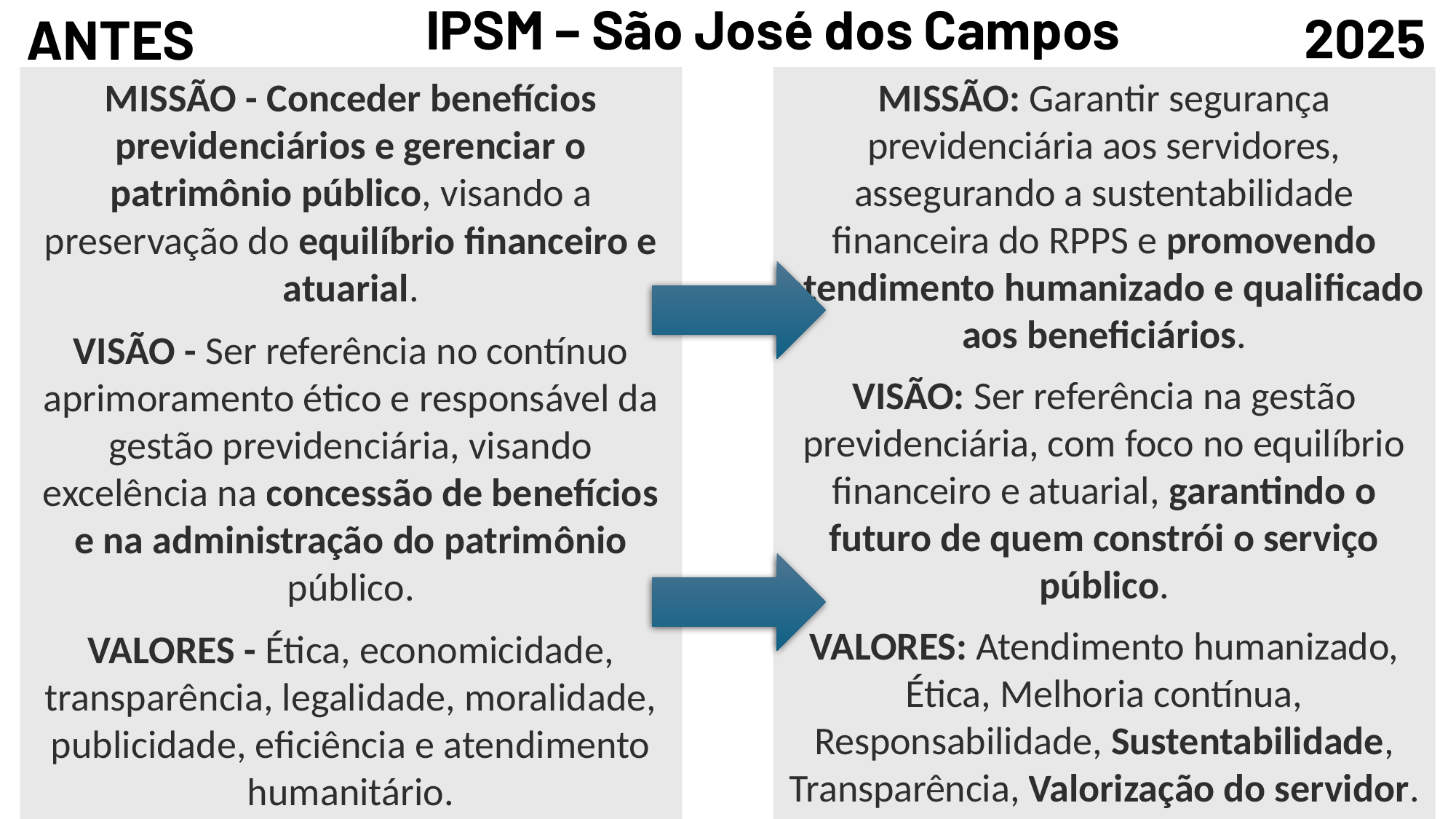

ANTES
IPSM – São José dos Campos
2025
MISSÃO - Conceder benefícios previdenciários e gerenciar o patrimônio público, visando a preservação do equilíbrio financeiro e atuarial.
VISÃO - Ser referência no contínuo aprimoramento ético e responsável da gestão previdenciária, visando excelência na concessão de benefícios e na administração do patrimônio público.
VALORES - Ética, economicidade, transparência, legalidade, moralidade, publicidade, eficiência e atendimento humanitário.
MISSÃO: Garantir segurança previdenciária aos servidores, assegurando a sustentabilidade financeira do RPPS e promovendo atendimento humanizado e qualificado aos beneficiários.
VISÃO: Ser referência na gestão previdenciária, com foco no equilíbrio financeiro e atuarial, garantindo o futuro de quem constrói o serviço público.
VALORES: Atendimento humanizado, Ética, Melhoria contínua, Responsabilidade, Sustentabilidade, Transparência, Valorização do servidor.